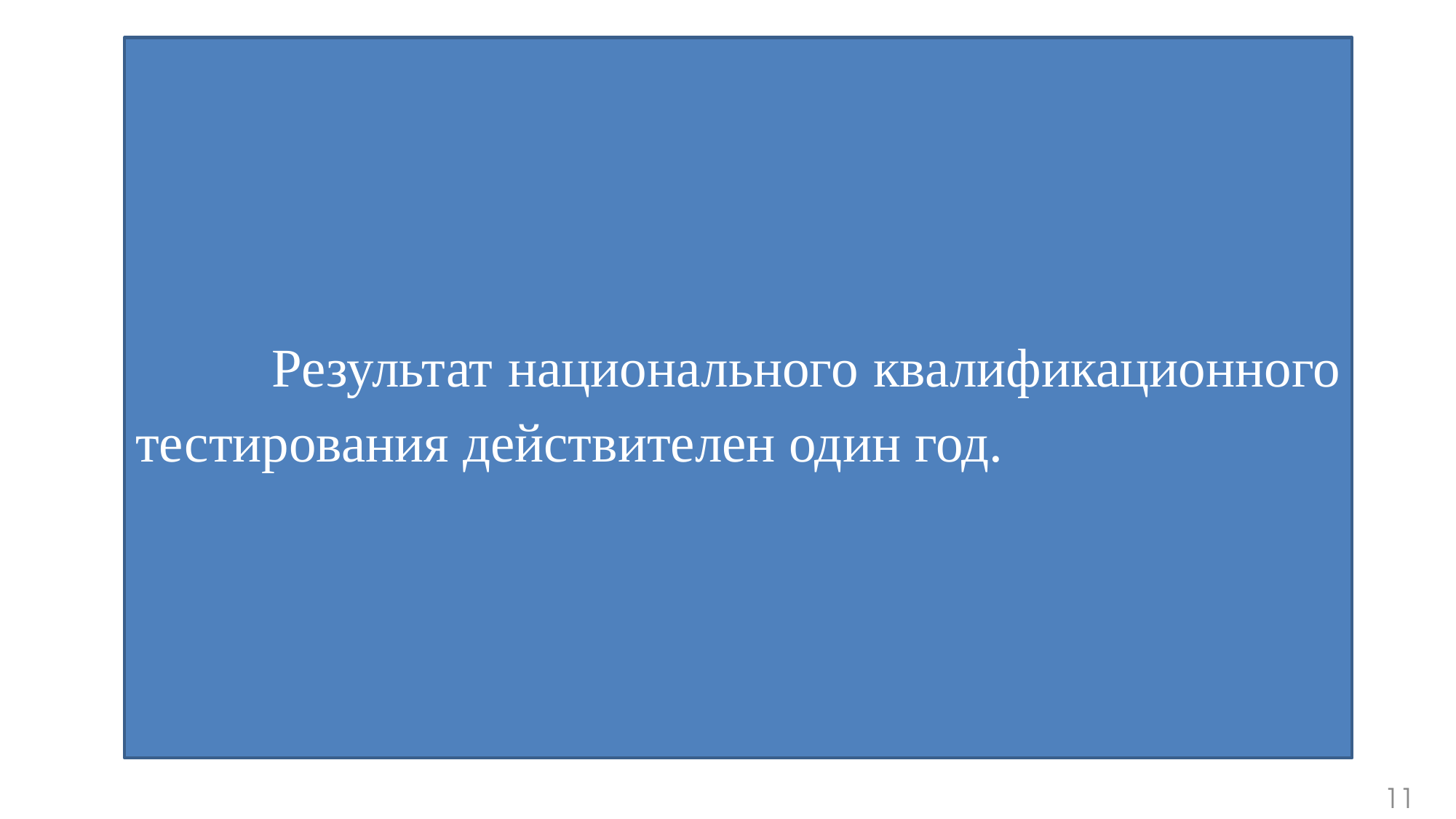

Результат национального квалификационного тестирования действителен один год.
11